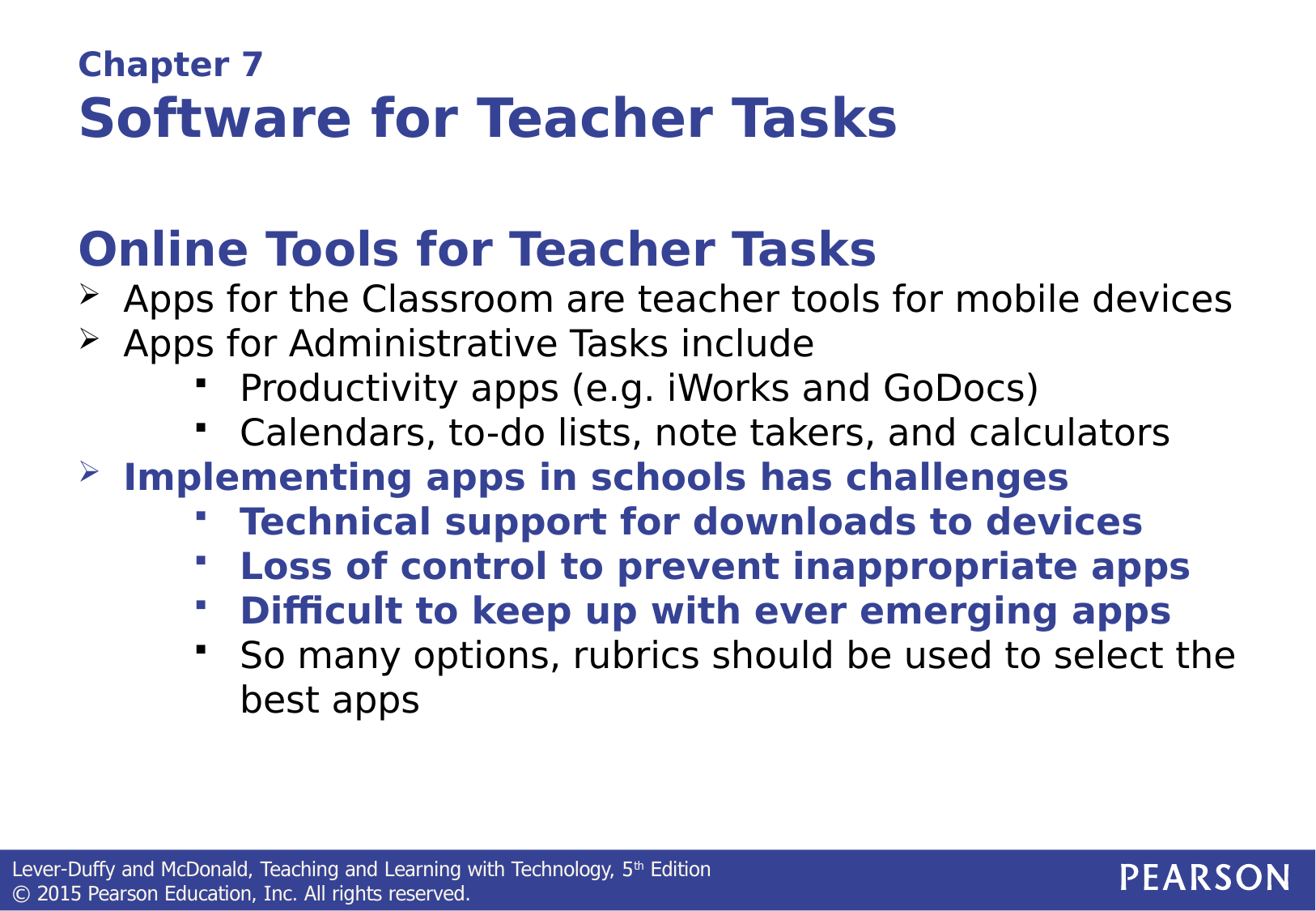

# Chapter 7 Software for Teacher Tasks
Online Tools for Teacher Tasks
Apps for the Classroom are teacher tools for mobile devices
Apps for Administrative Tasks include
Productivity apps (e.g. iWorks and GoDocs)
Calendars, to-do lists, note takers, and calculators
Implementing apps in schools has challenges
Technical support for downloads to devices
Loss of control to prevent inappropriate apps
Difficult to keep up with ever emerging apps
So many options, rubrics should be used to select the best apps